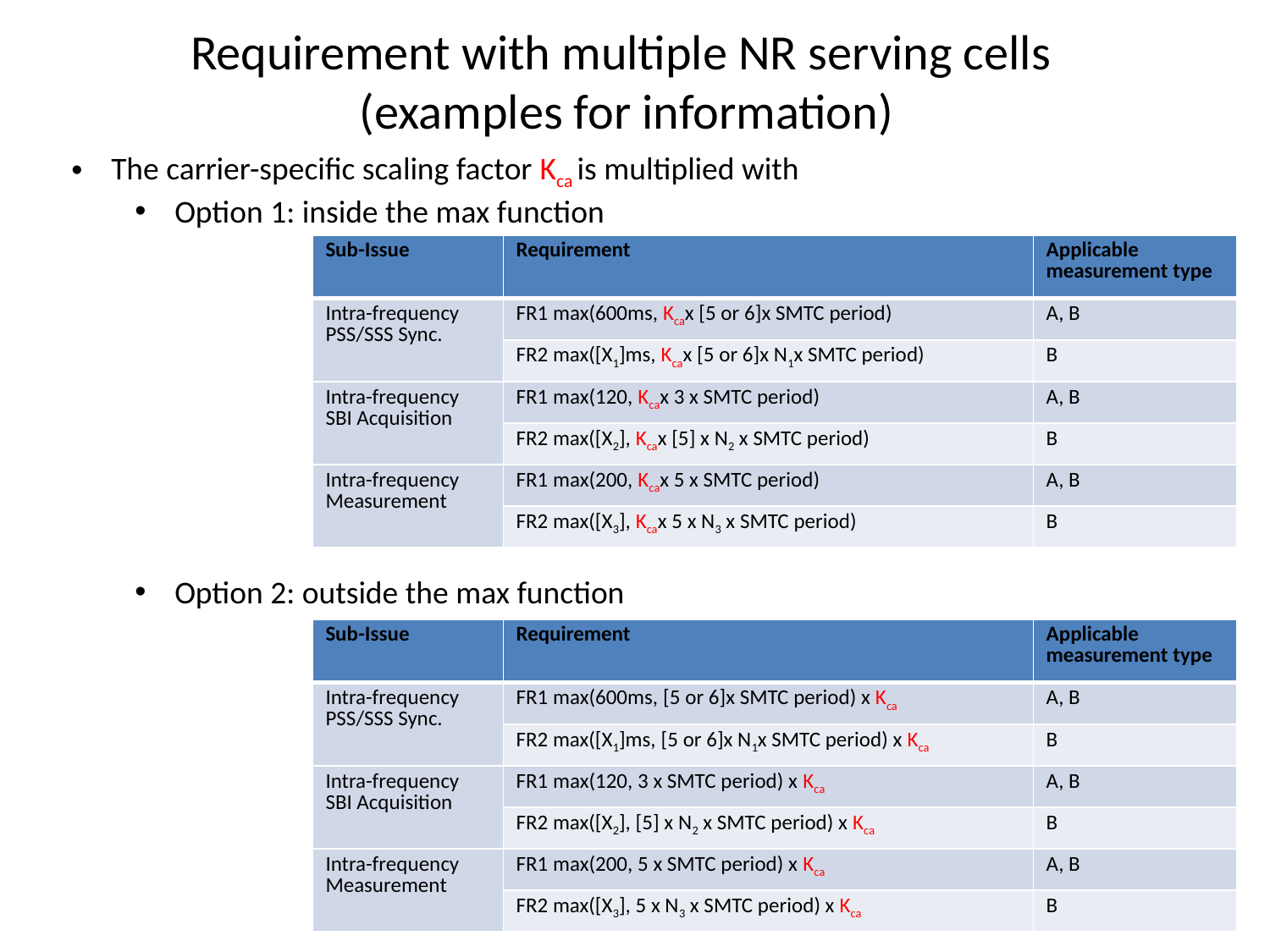

Requirement with multiple NR serving cells
(examples for information)
The carrier-specific scaling factor Kca is multiplied with
Option 1: inside the max function

Option 2: outside the max function
| Sub-Issue | Requirement | Applicable measurement type |
| --- | --- | --- |
| Intra-frequency PSS/SSS Sync. | FR1 max(600ms, Kcax [5 or 6]x SMTC period) | A, B |
|  | FR2 max([X1]ms, Kcax [5 or 6]x N1x SMTC period) | B |
| Intra-frequency SBI Acquisition | FR1 max(120, Kcax 3 x SMTC period) | A, B |
|  | FR2 max([X2], Kcax [5] x N2 x SMTC period) | B |
| Intra-frequency Measurement | FR1 max(200, Kcax 5 x SMTC period) | A, B |
|  | FR2 max([X3], Kcax 5 x N3 x SMTC period) | B |
| Sub-Issue | Requirement | Applicable measurement type |
| --- | --- | --- |
| Intra-frequency PSS/SSS Sync. | FR1 max(600ms, [5 or 6]x SMTC period) x Kca | A, B |
|  | FR2 max([X1]ms, [5 or 6]x N1x SMTC period) x Kca | B |
| Intra-frequency SBI Acquisition | FR1 max(120, 3 x SMTC period) x Kca | A, B |
|  | FR2 max([X2], [5] x N2 x SMTC period) x Kca | B |
| Intra-frequency Measurement | FR1 max(200, 5 x SMTC period) x Kca | A, B |
|  | FR2 max([X3], 5 x N3 x SMTC period) x Kca | B |